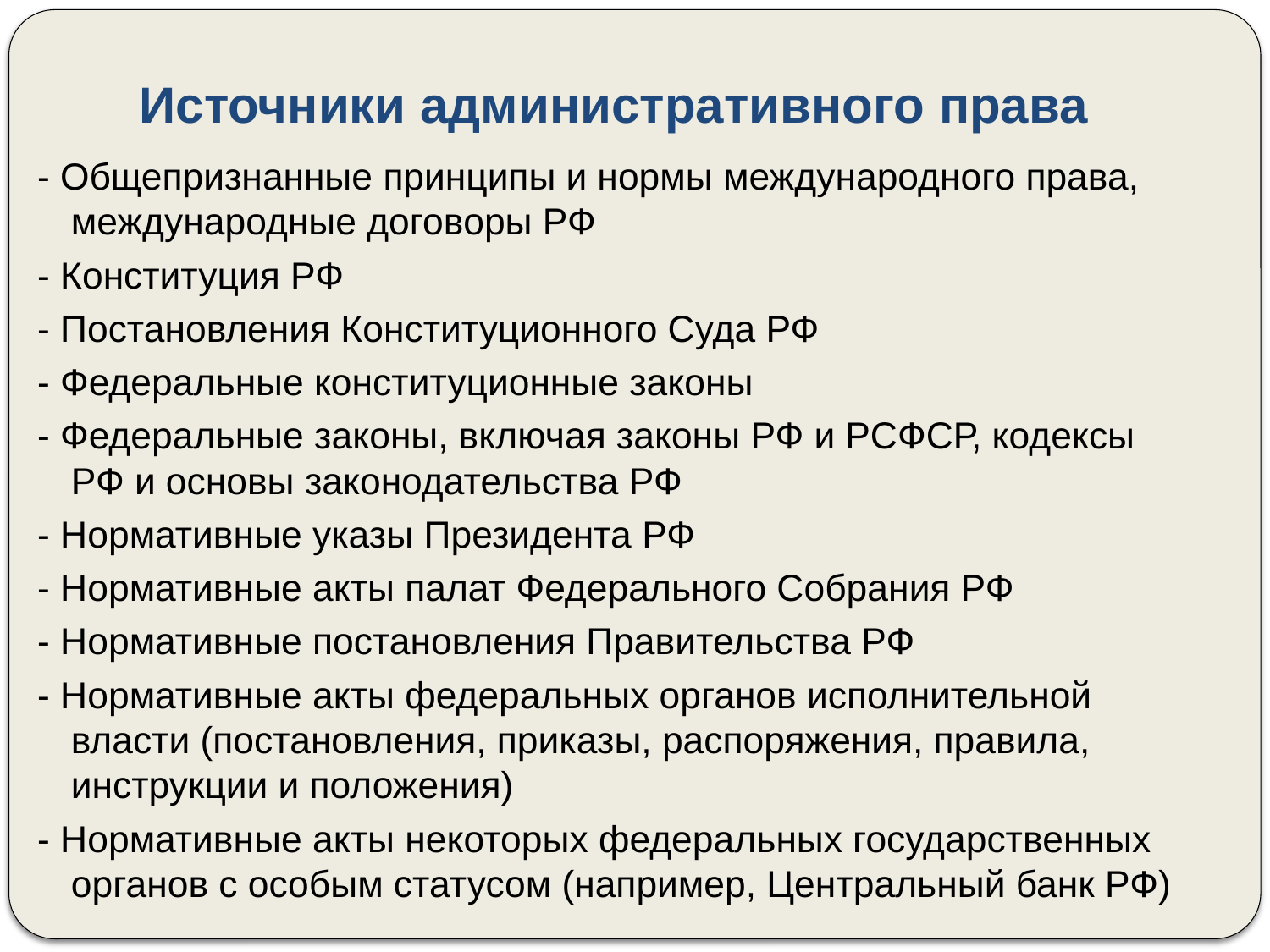

# Источники административного права
- Общепризнанные принципы и нормы международного права, международные договоры РФ
- Конституция РФ
- Постановления Конституционного Суда РФ
- Федеральные конституционные законы
- Федеральные законы, включая законы РФ и РСФСР, кодексы РФ и основы законодательства РФ
- Нормативные указы Президента РФ
- Нормативные акты палат Федерального Собрания РФ
- Нормативные постановления Правительства РФ
- Нормативные акты федеральных органов исполнительной власти (постановления, приказы, распоряжения, правила, инструкции и положения)
- Нормативные акты некоторых федеральных государственных органов с особым статусом (например, Центральный банк РФ)